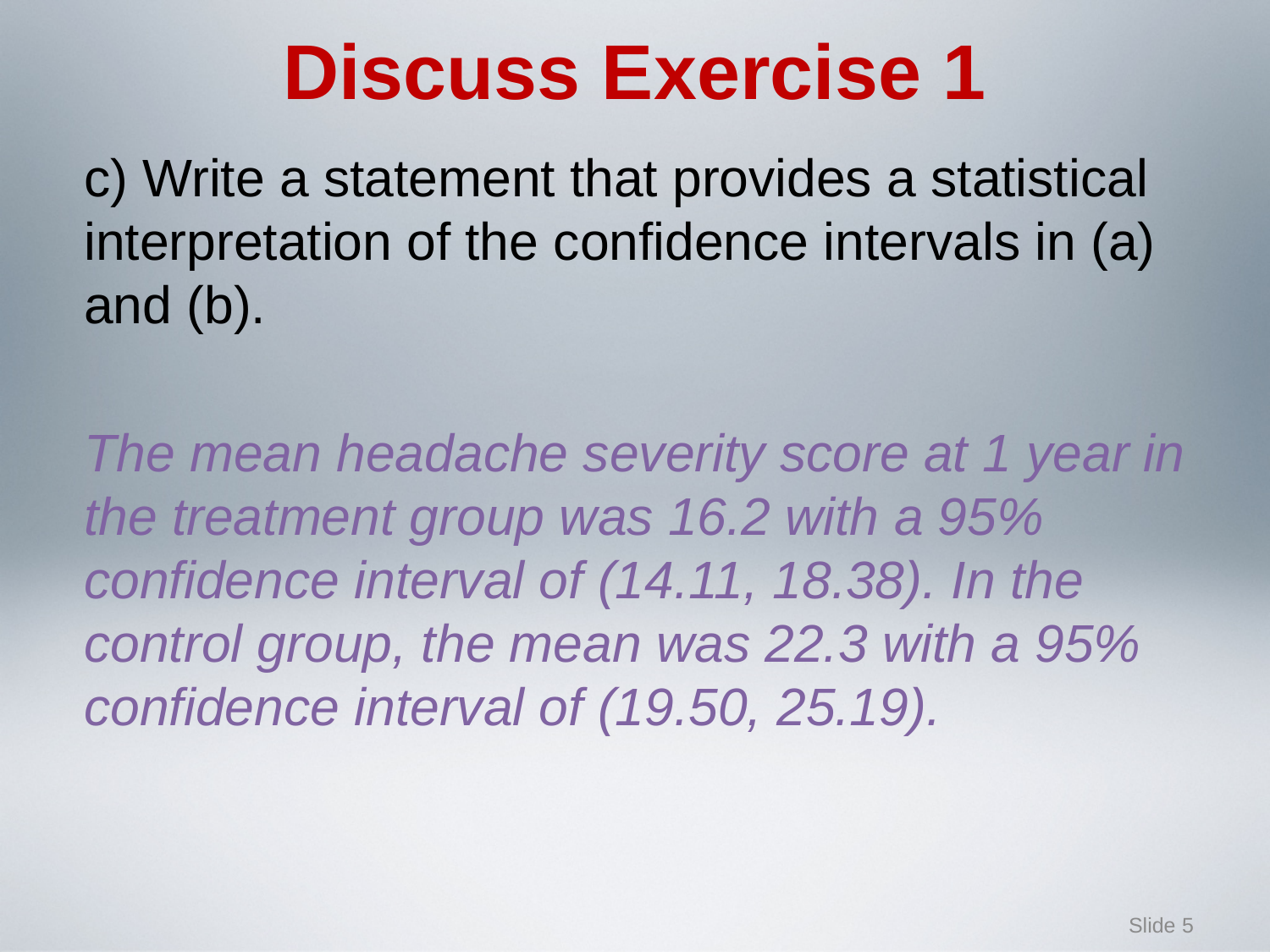

# Discuss Exercise 1
c) Write a statement that provides a statistical interpretation of the confidence intervals in (a) and (b).

The mean headache severity score at 1 year in the treatment group was 16.2 with a 95% confidence interval of (14.11, 18.38). In the control group, the mean was 22.3 with a 95% confidence interval of (19.50, 25.19).
Slide 5